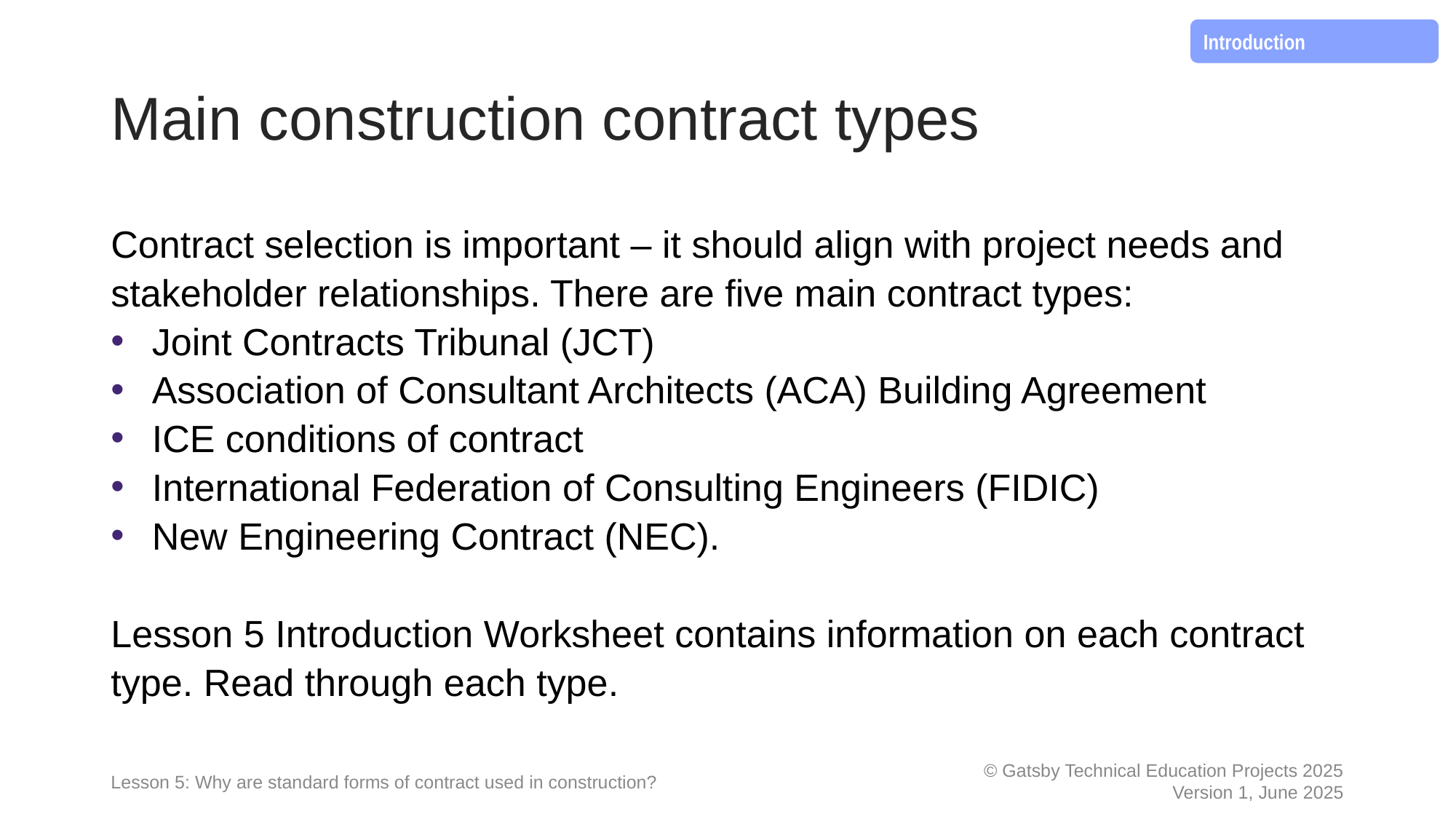

Introduction
Main construction contract types
Contract selection is important – it should align with project needs and stakeholder relationships. There are five main contract types:
Joint Contracts Tribunal (JCT)
Association of Consultant Architects (ACA) Building Agreement
ICE conditions of contract
International Federation of Consulting Engineers (FIDIC)
New Engineering Contract (NEC).

Lesson 5 Introduction Worksheet contains information on each contract type. Read through each type.

Lesson 5: Why are standard forms of contract used in construction?